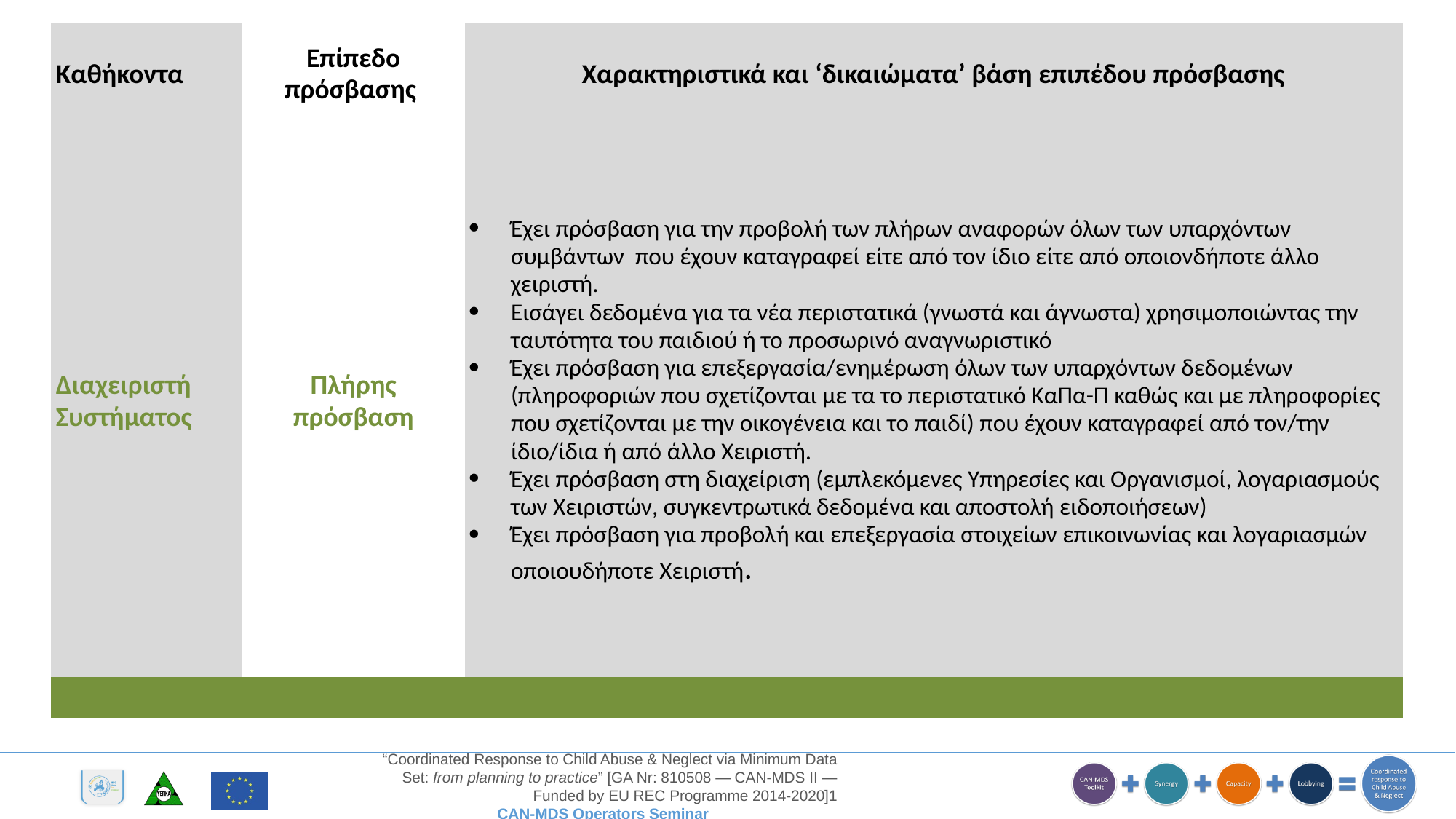

| Καθήκοντα | Επίπεδο πρόσβασης | Χαρακτηριστικά και ‘δικαιώματα’ βάση επιπέδου πρόσβασης |
| --- | --- | --- |
| Διαχειριστή Συστήματος | Πλήρης πρόσβαση | Έχει πρόσβαση για την προβολή των πλήρων αναφορών όλων των υπαρχόντων συμβάντων που έχουν καταγραφεί είτε από τον ίδιο είτε από οποιονδήποτε άλλο χειριστή. Εισάγει δεδομένα για τα νέα περιστατικά (γνωστά και άγνωστα) χρησιμοποιώντας την ταυτότητα του παιδιού ή το προσωρινό αναγνωριστικό Έχει πρόσβαση για επεξεργασία/ενημέρωση όλων των υπαρχόντων δεδομένων (πληροφοριών που σχετίζονται με τα το περιστατικό ΚαΠα-Π καθώς και με πληροφορίες που σχετίζονται με την οικογένεια και το παιδί) που έχουν καταγραφεί από τον/την ίδιο/ίδια ή από άλλο Χειριστή. Έχει πρόσβαση στη διαχείριση (εμπλεκόμενες Υπηρεσίες και Οργανισμοί, λογαριασμούς των Χειριστών, συγκεντρωτικά δεδομένα και αποστολή ειδοποιήσεων) Έχει πρόσβαση για προβολή και επεξεργασία στοιχείων επικοινωνίας και λογαριασμών οποιουδήποτε Χειριστή. |
|  |  |  |